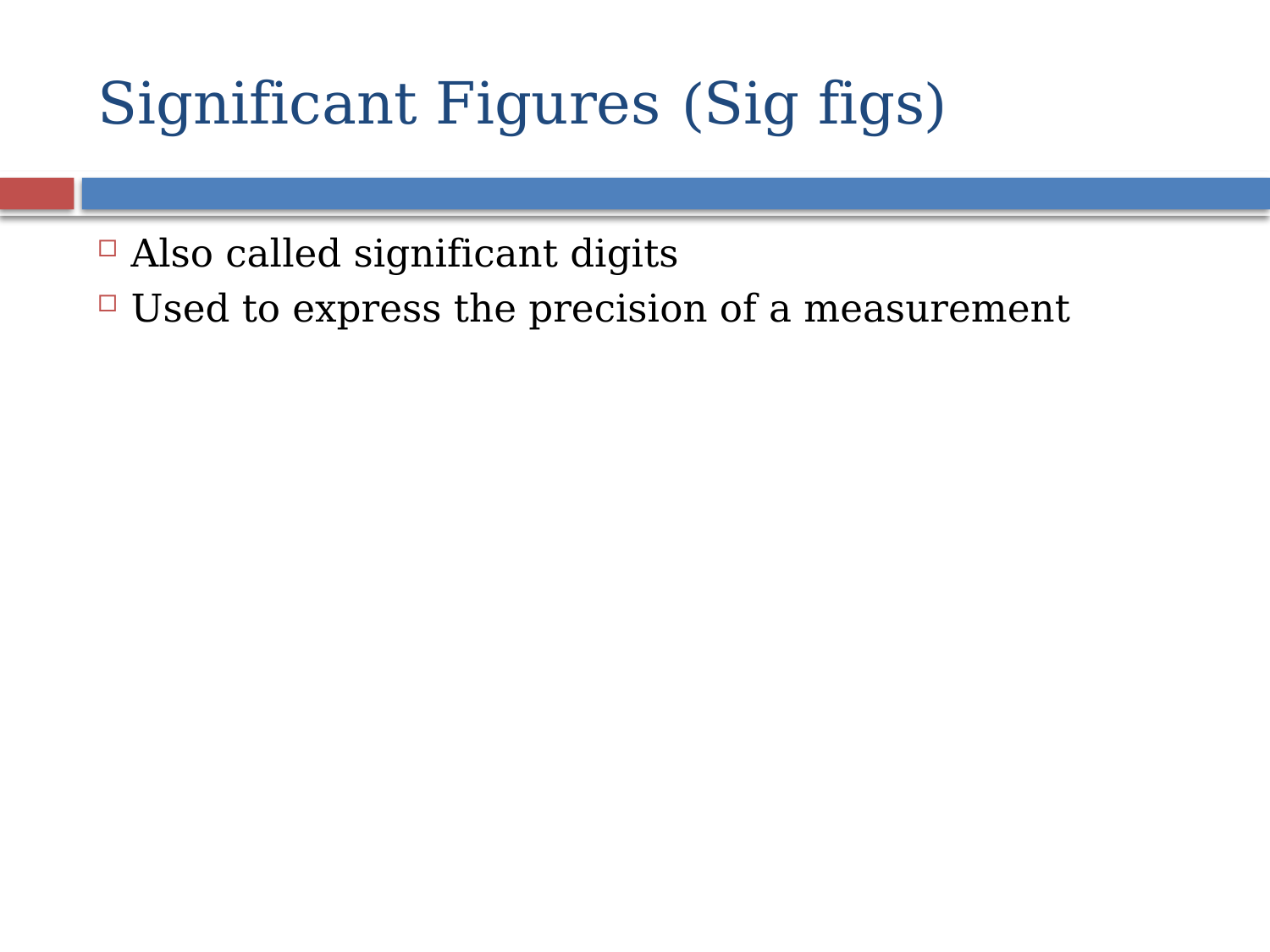

# Significant Figures (Sig figs)
Also called significant digits
Used to express the precision of a measurement